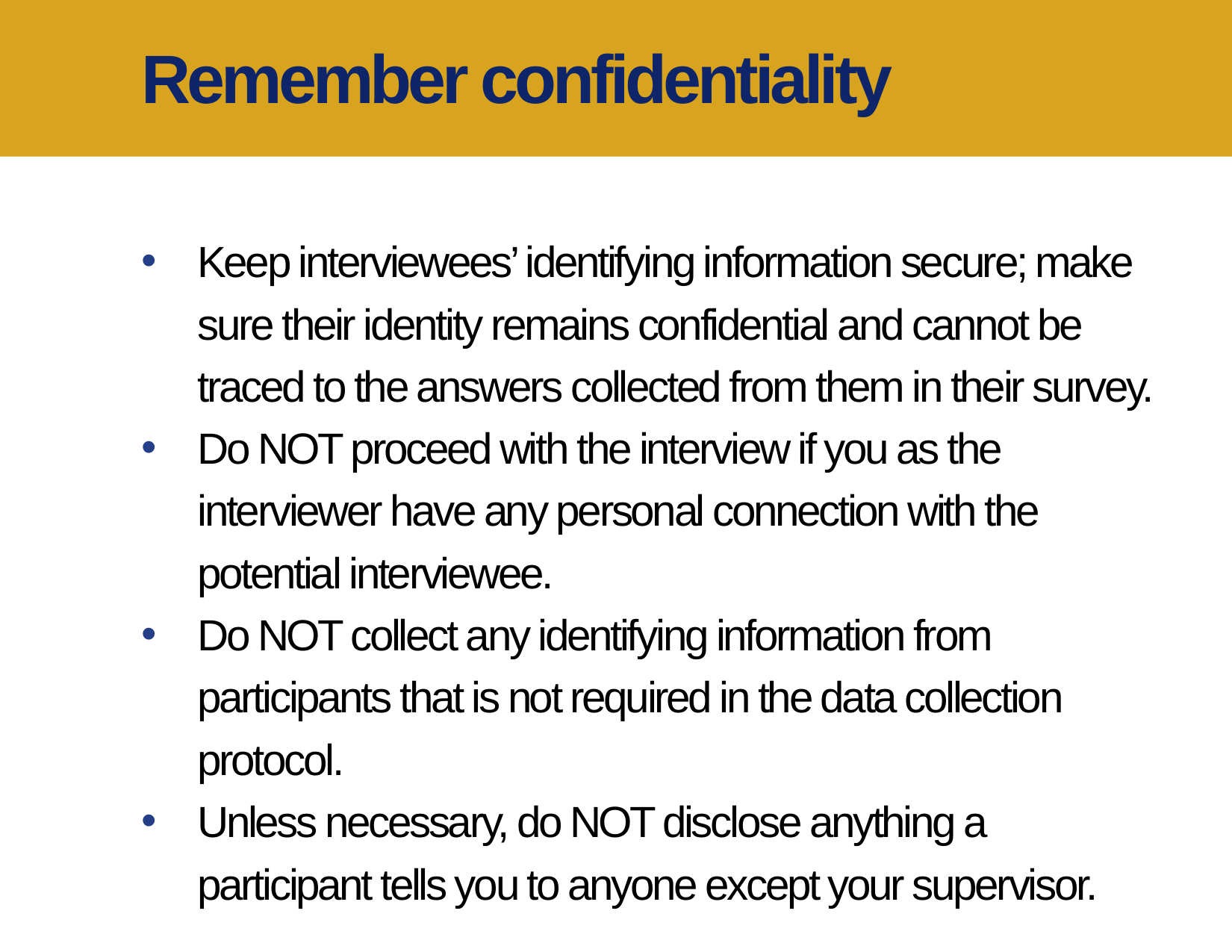

Remember confidentiality
Keep interviewees’ identifying information secure; make sure their identity remains confidential and cannot be traced to the answers collected from them in their survey.
Do NOT proceed with the interview if you as the interviewer have any personal connection with the potential interviewee.
Do NOT collect any identifying information from participants that is not required in the data collection protocol.
Unless necessary, do NOT disclose anything a participant tells you to anyone except your supervisor.